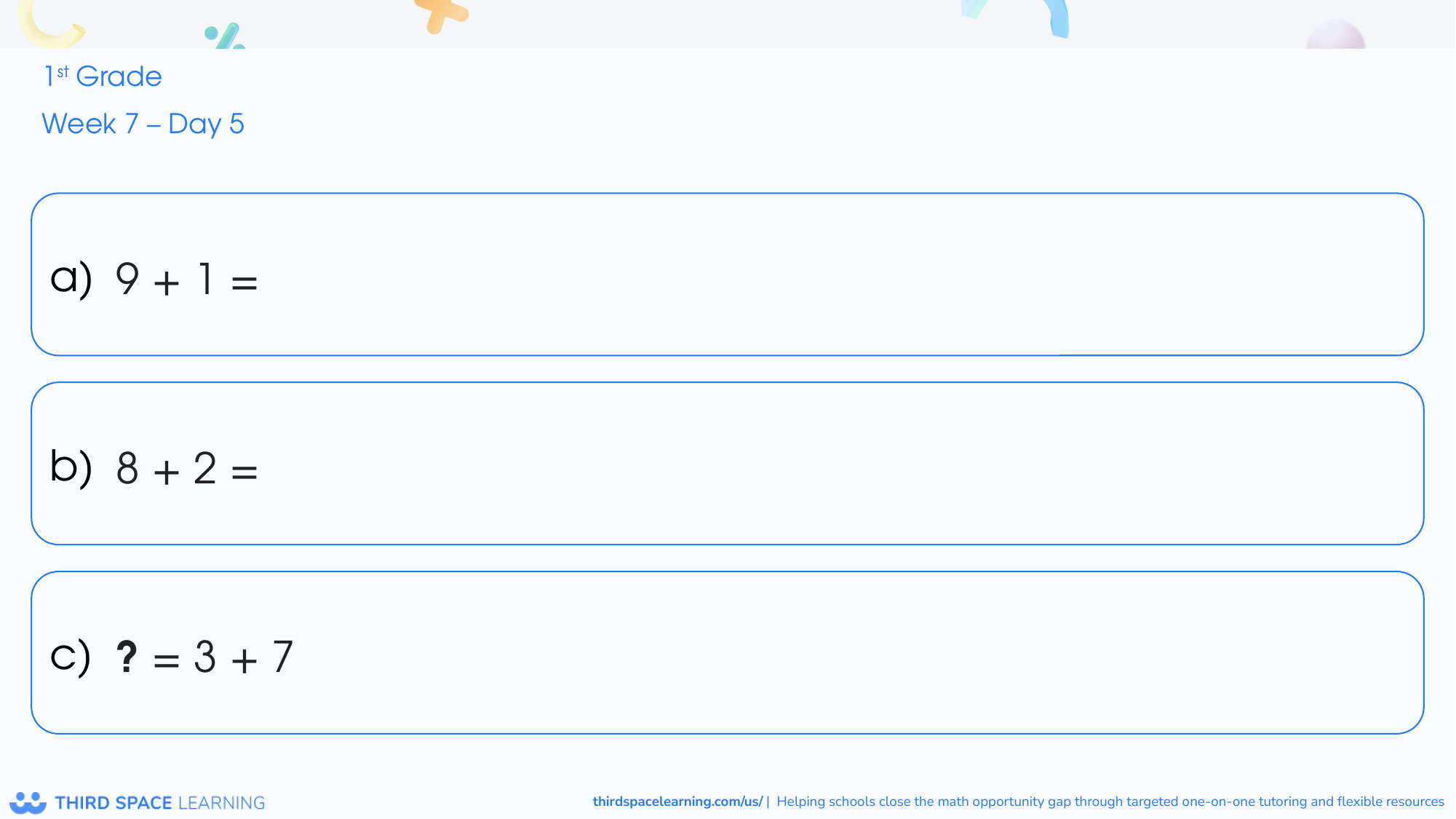

1st Grade
Week 7 – Day 5
9 + 1 =
8 + 2 =
? = 3 + 7